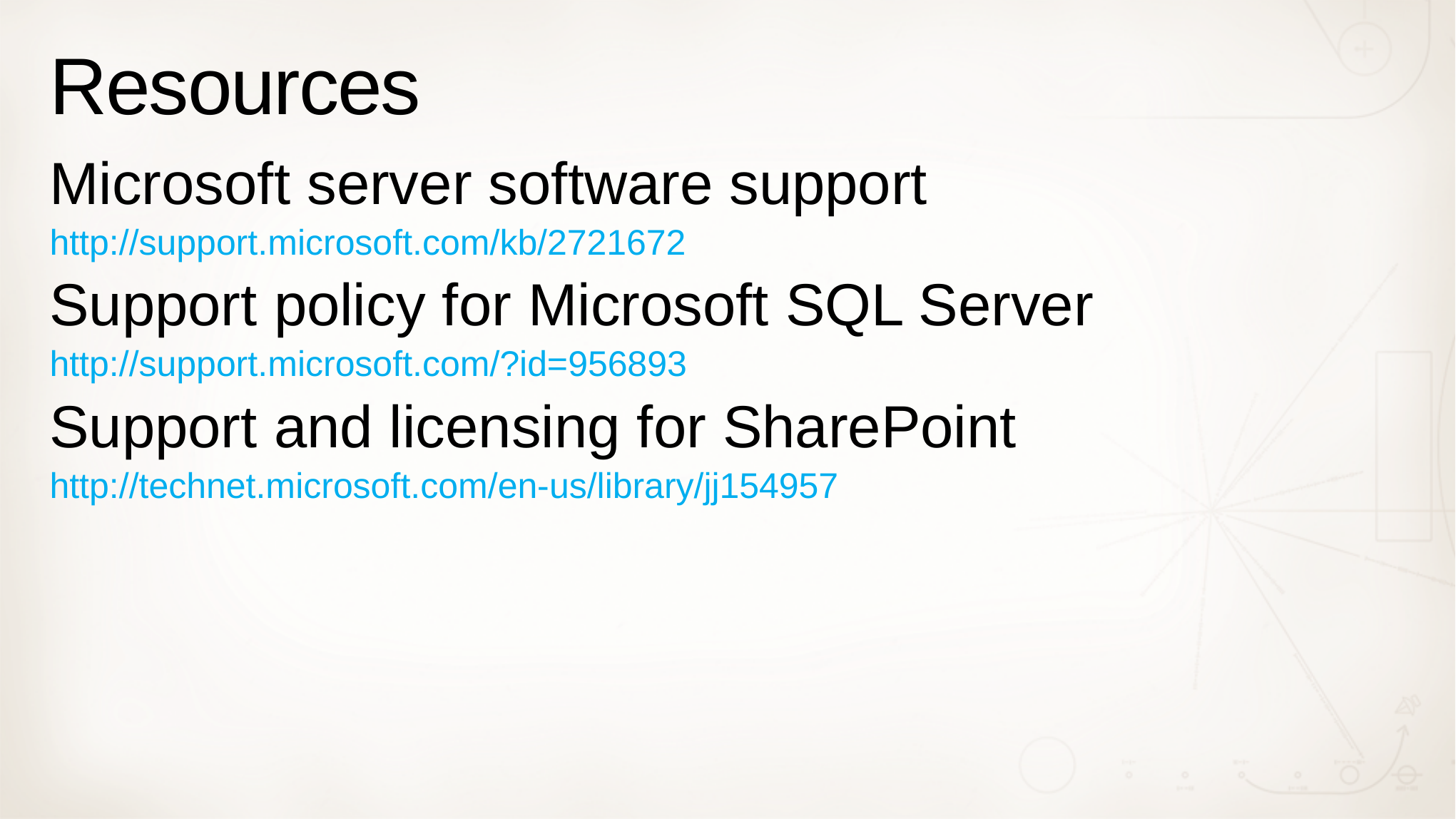

# Resources
Microsoft server software support
http://support.microsoft.com/kb/2721672
Support policy for Microsoft SQL Server
http://support.microsoft.com/?id=956893
Support and licensing for SharePoint
http://technet.microsoft.com/en-us/library/jj154957